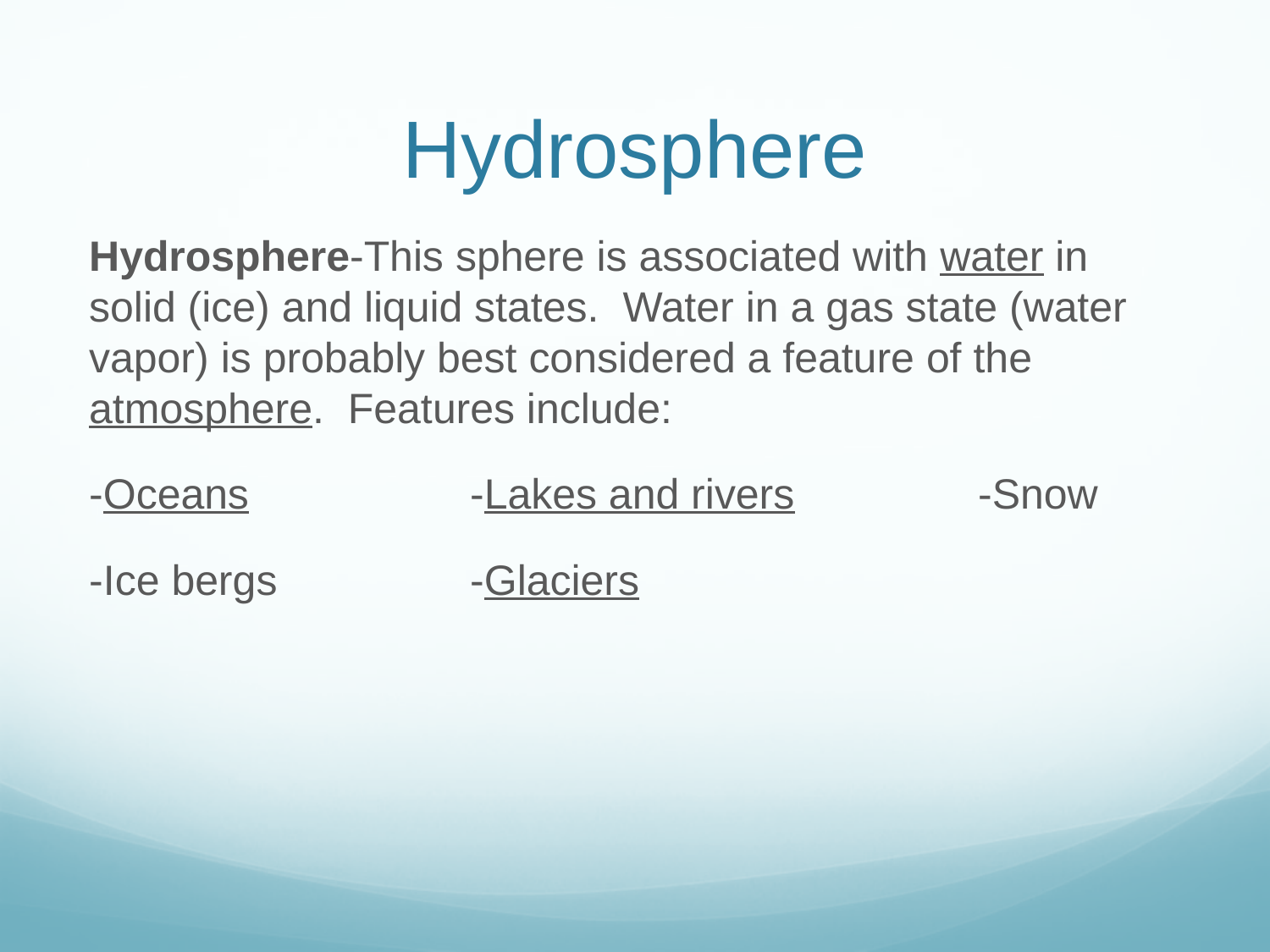

# Hydrosphere
Hydrosphere-This sphere is associated with water in solid (ice) and liquid states.  Water in a gas state (water vapor) is probably best considered a feature of the atmosphere.  Features include:
-Oceans		-Lakes and rivers		-Snow
-Ice bergs		-Glaciers